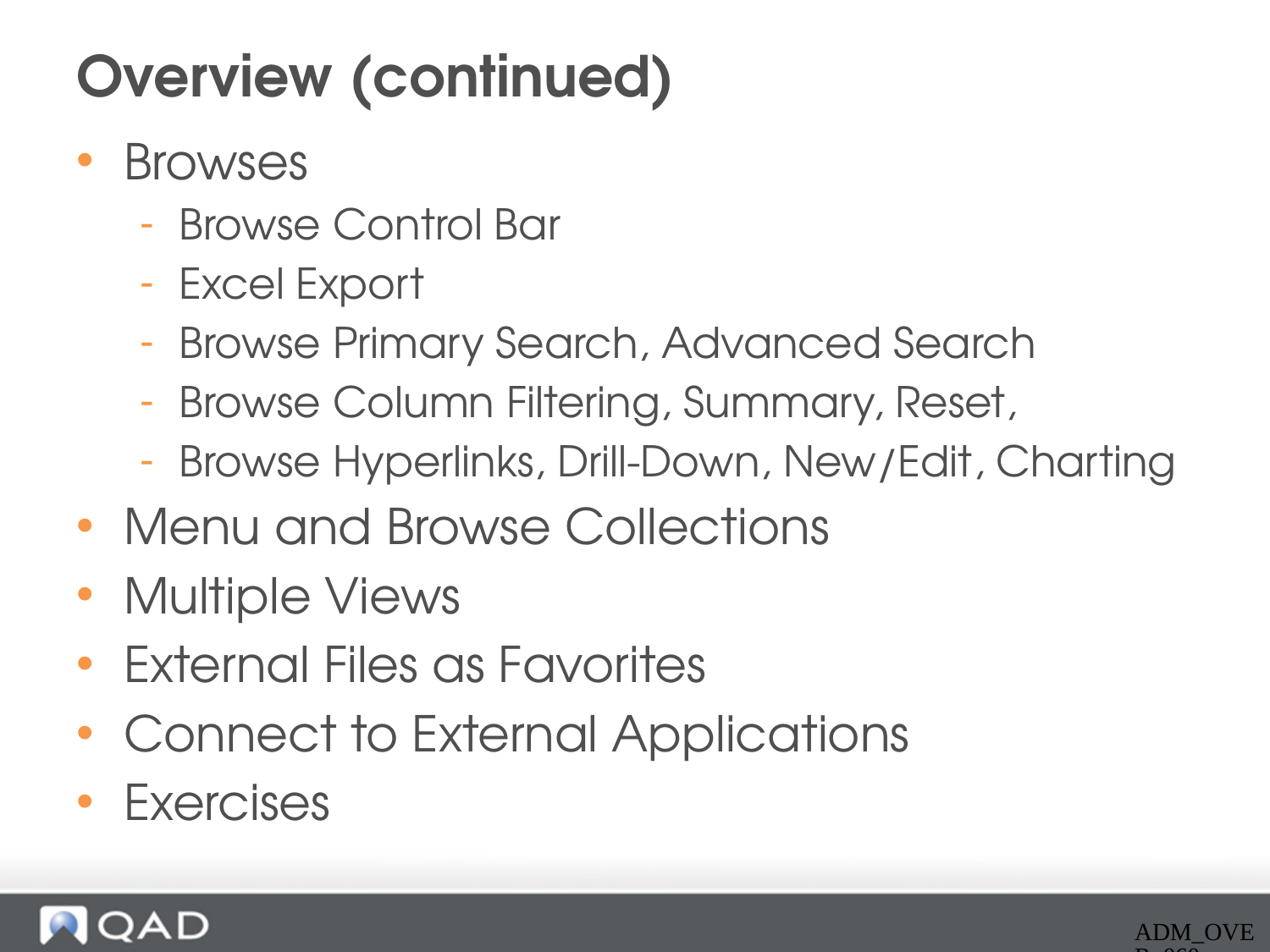

# Overview (continued)
Browses
Browse Control Bar
Excel Export
Browse Primary Search, Advanced Search
Browse Column Filtering, Summary, Reset,
Browse Hyperlinks, Drill-Down, New/Edit, Charting
Menu and Browse Collections
Multiple Views
External Files as Favorites
Connect to External Applications
Exercises

ADM_OVER_060